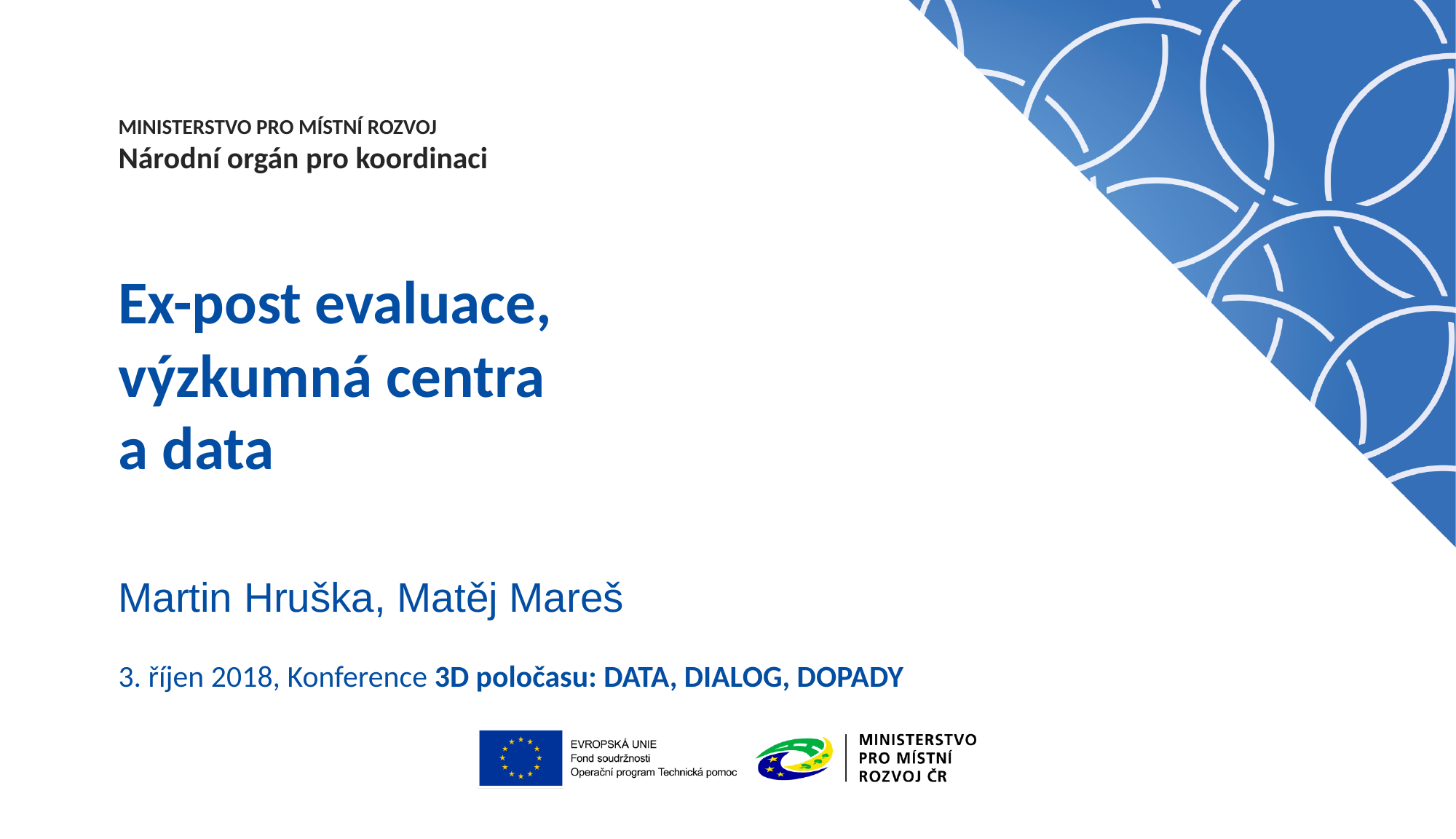

# Ex-post evaluace, výzkumná centra a data
Martin Hruška, Matěj Mareš
3. říjen 2018, Konference 3D poločasu: DATA, DIALOG, DOPADY